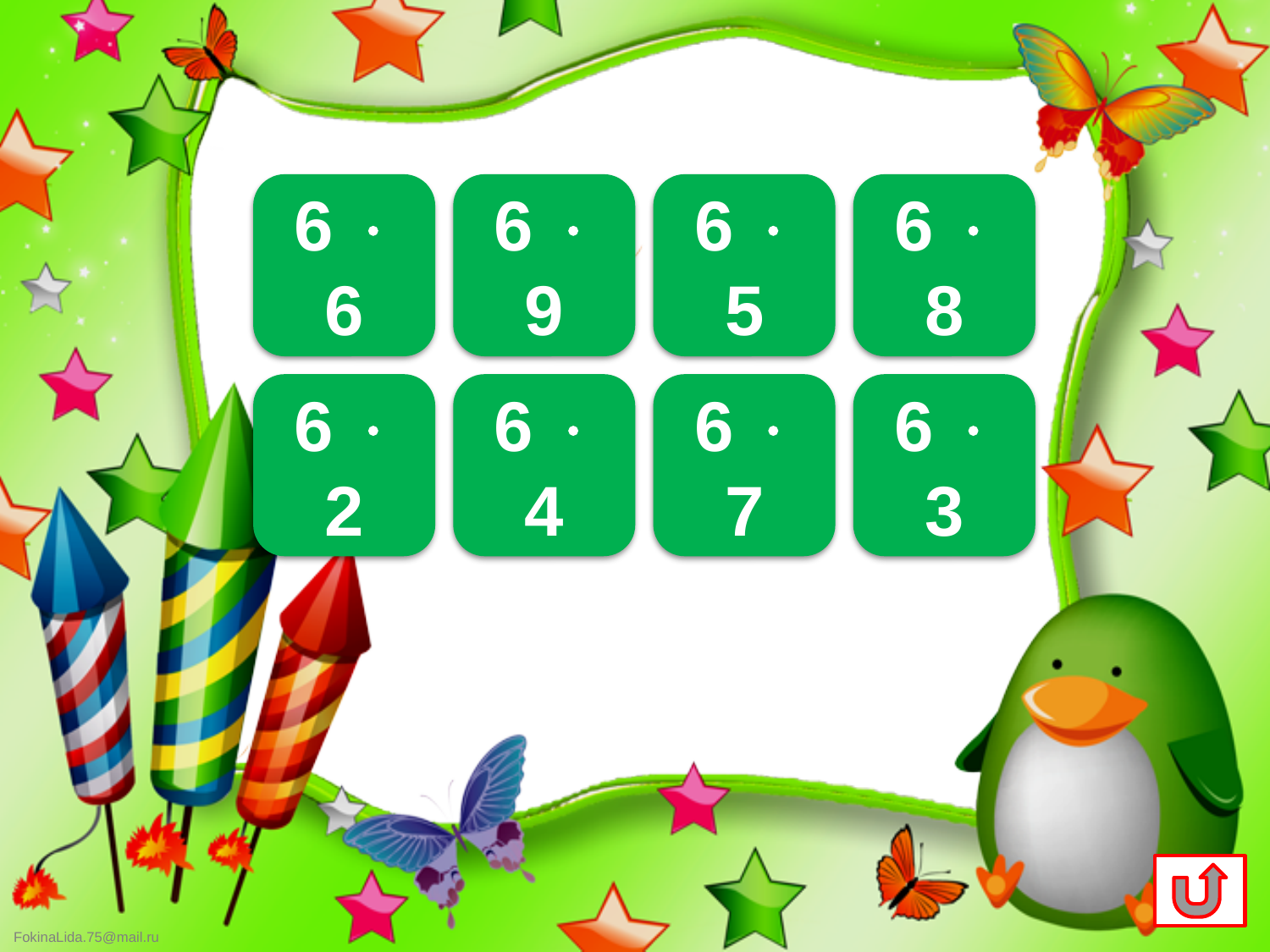

36
54
30
48
6 ⋅ 6
6 ⋅ 9
6 ⋅ 5
6 ⋅ 8

12
24
42
18
6 ⋅ 2
6 ⋅ 4
6 ⋅ 7
6 ⋅ 3